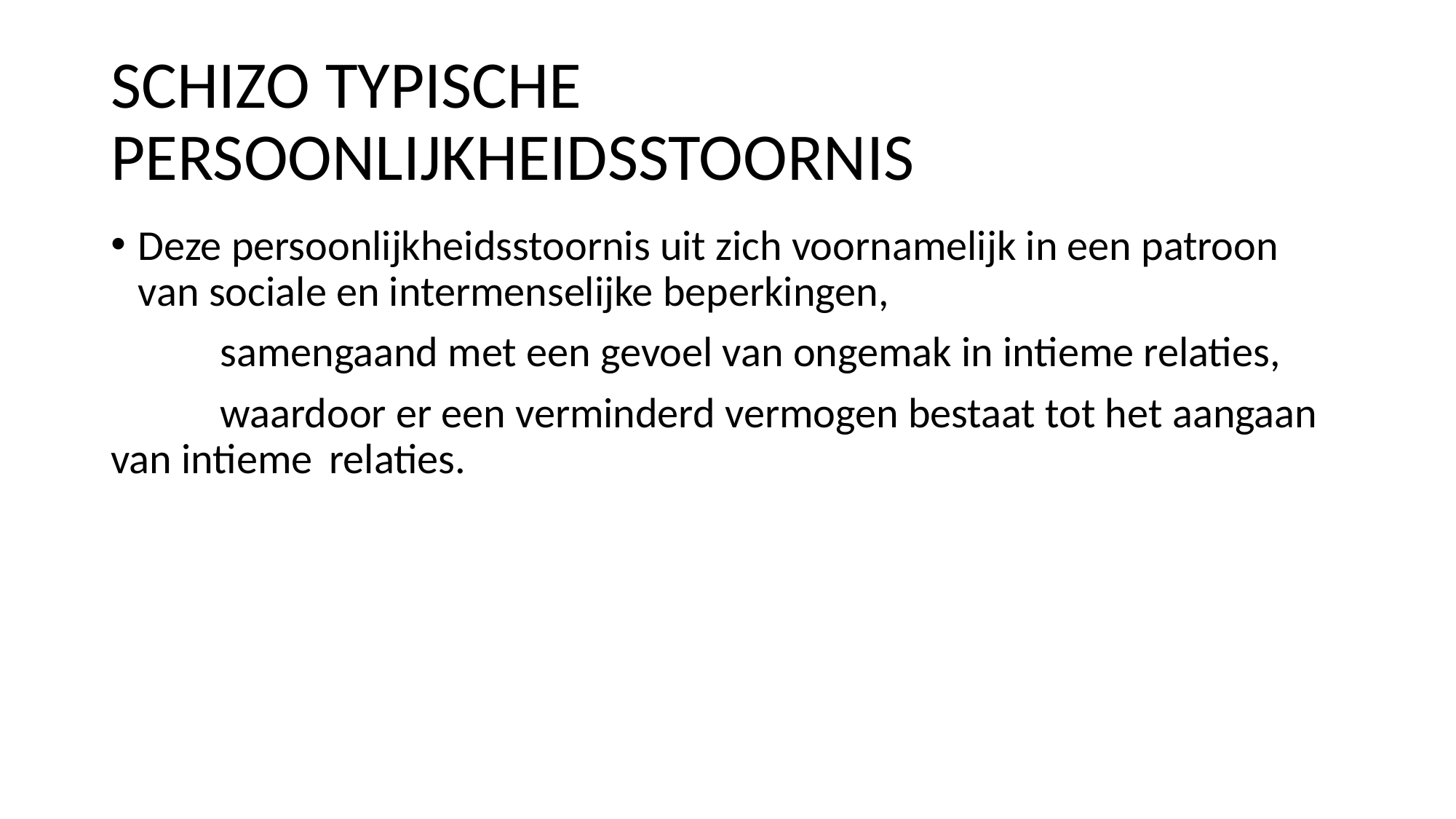

# Schizo typische persoonlijkheidsstoornis
Deze persoonlijkheidsstoornis uit zich voornamelijk in een patroon van sociale en intermenselijke beperkingen,
	samengaand met een gevoel van ongemak in intieme relaties,
	waardoor er een verminderd vermogen bestaat tot het aangaan van intieme 	relaties.